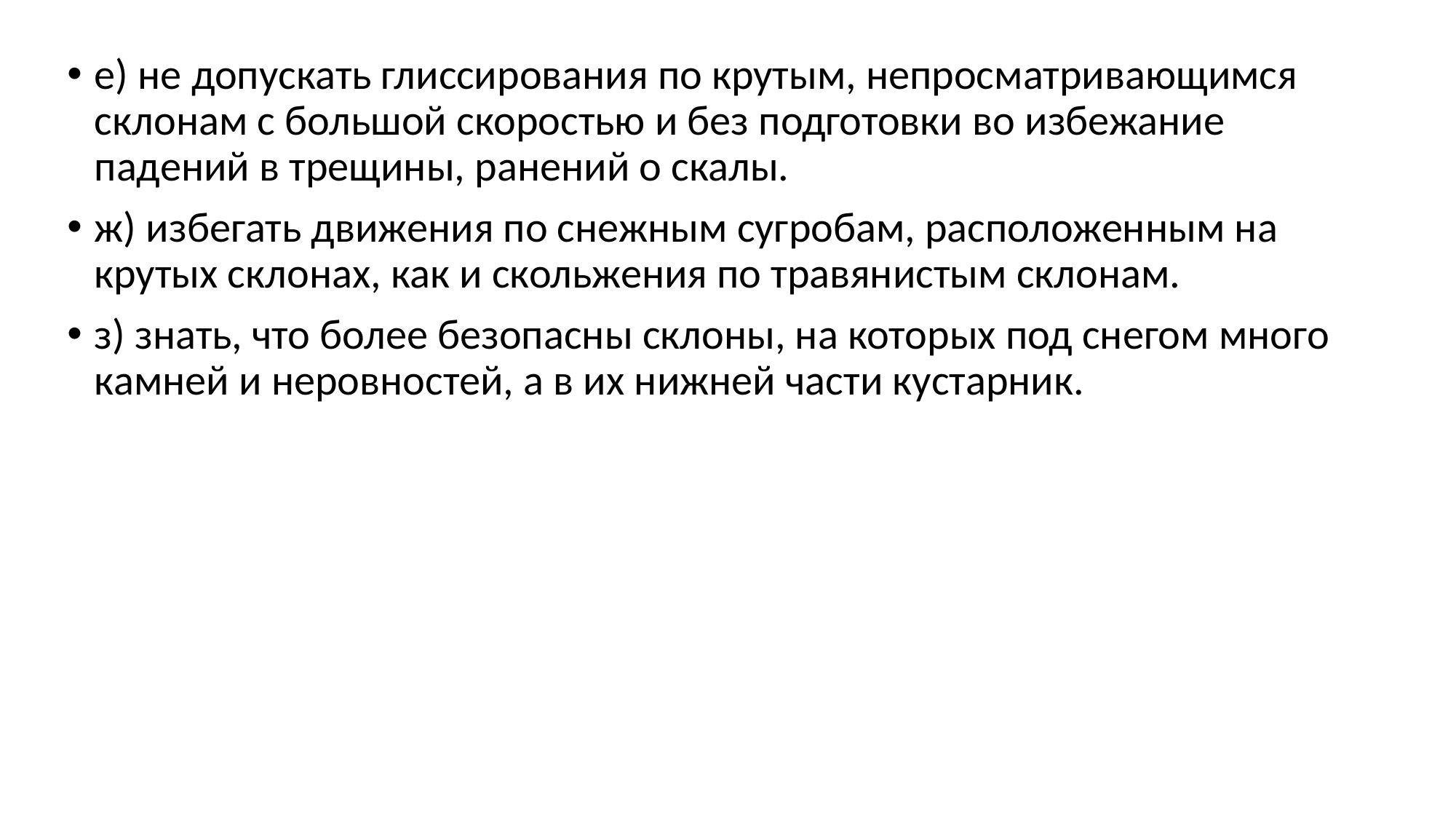

е) не допускать глиссирования по крутым, непросматривающимся склонам с большой скоростью и без подготовки во избежание падений в трещины, ранений о скалы.
ж) избегать движения по снежным сугробам, расположенным на крутых склонах, как и скольжения по травянистым склонам.
з) знать, что более безопасны склоны, на которых под снегом много камней и неровностей, а в их нижней части кустарник.